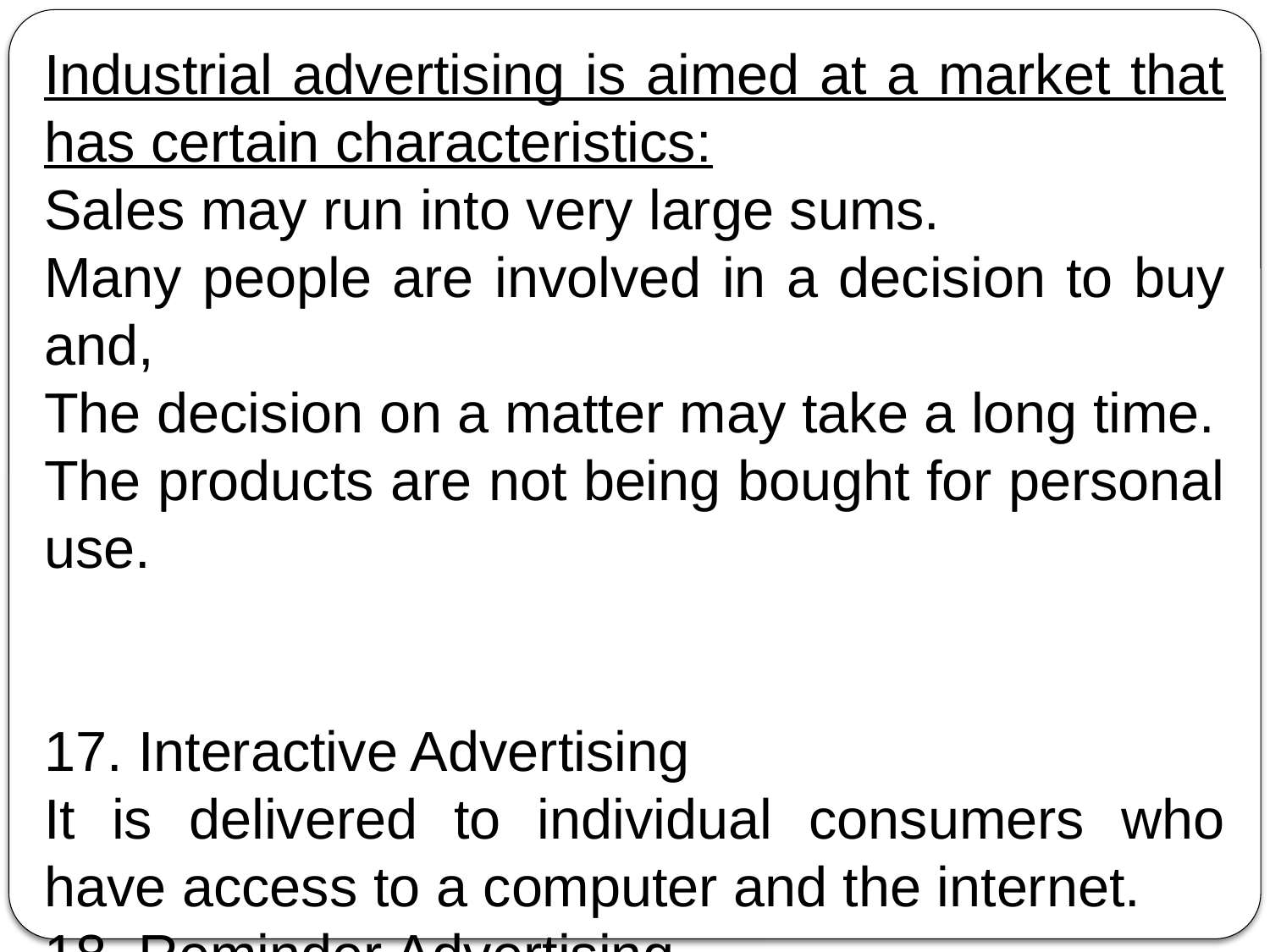

Industrial advertising is aimed at a market that has certain characteristics:
Sales may run into very large sums.
Many people are involved in a decision to buy and,
The decision on a matter may take a long time.
The products are not being bought for personal use.

17. Interactive Advertising
It is delivered to individual consumers who have access to a computer and the internet.
18. Reminder Advertising
It tries to keep the product’s name before the public